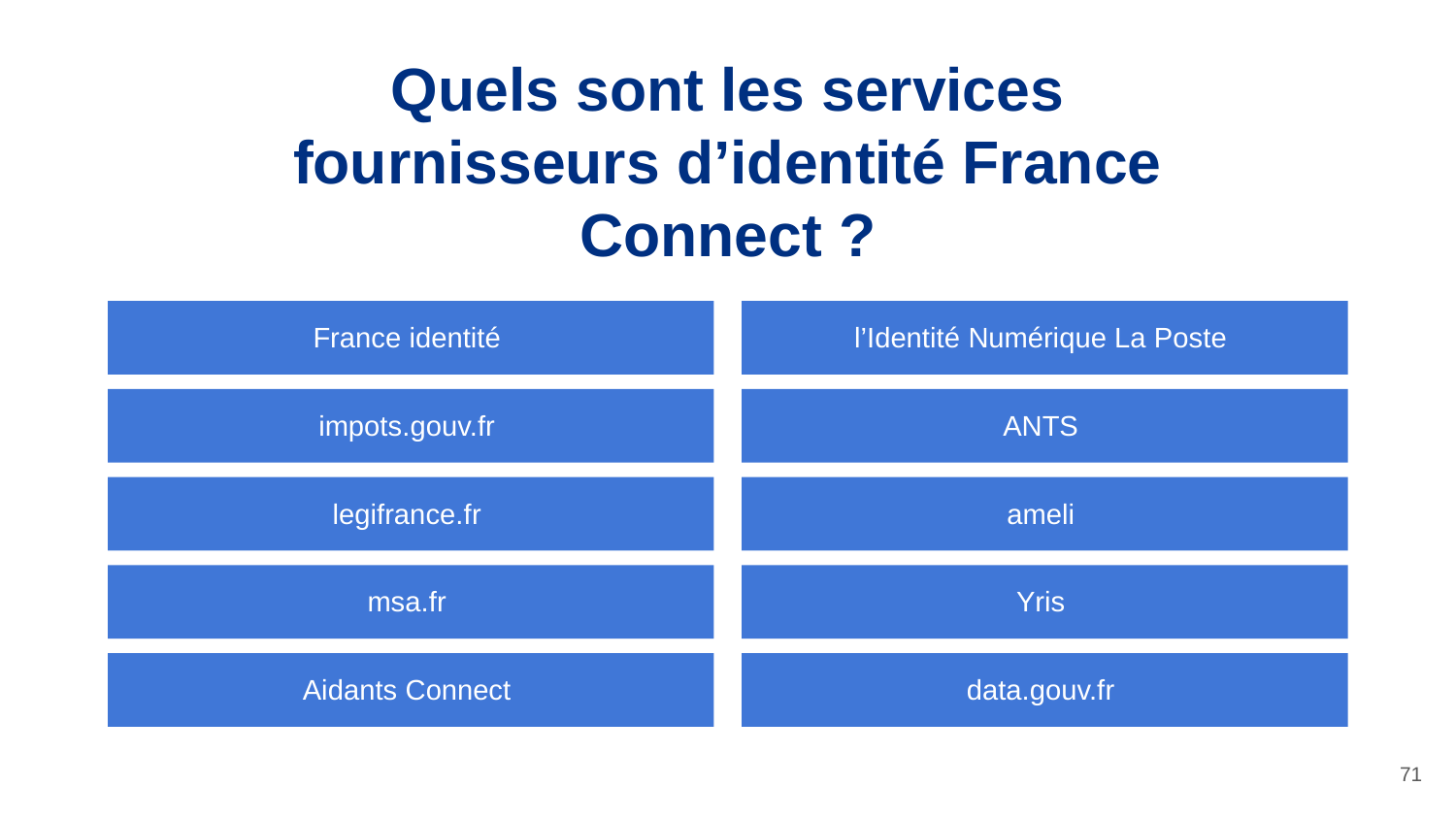

Quels sont les services fournisseurs d’identité France Connect ?

France identité

l’Identité Numérique La Poste

impots.gouv.fr

ANTS

legifrance.fr

ameli

msa.fr

Yris

Aidants Connect

data.gouv.fr
71